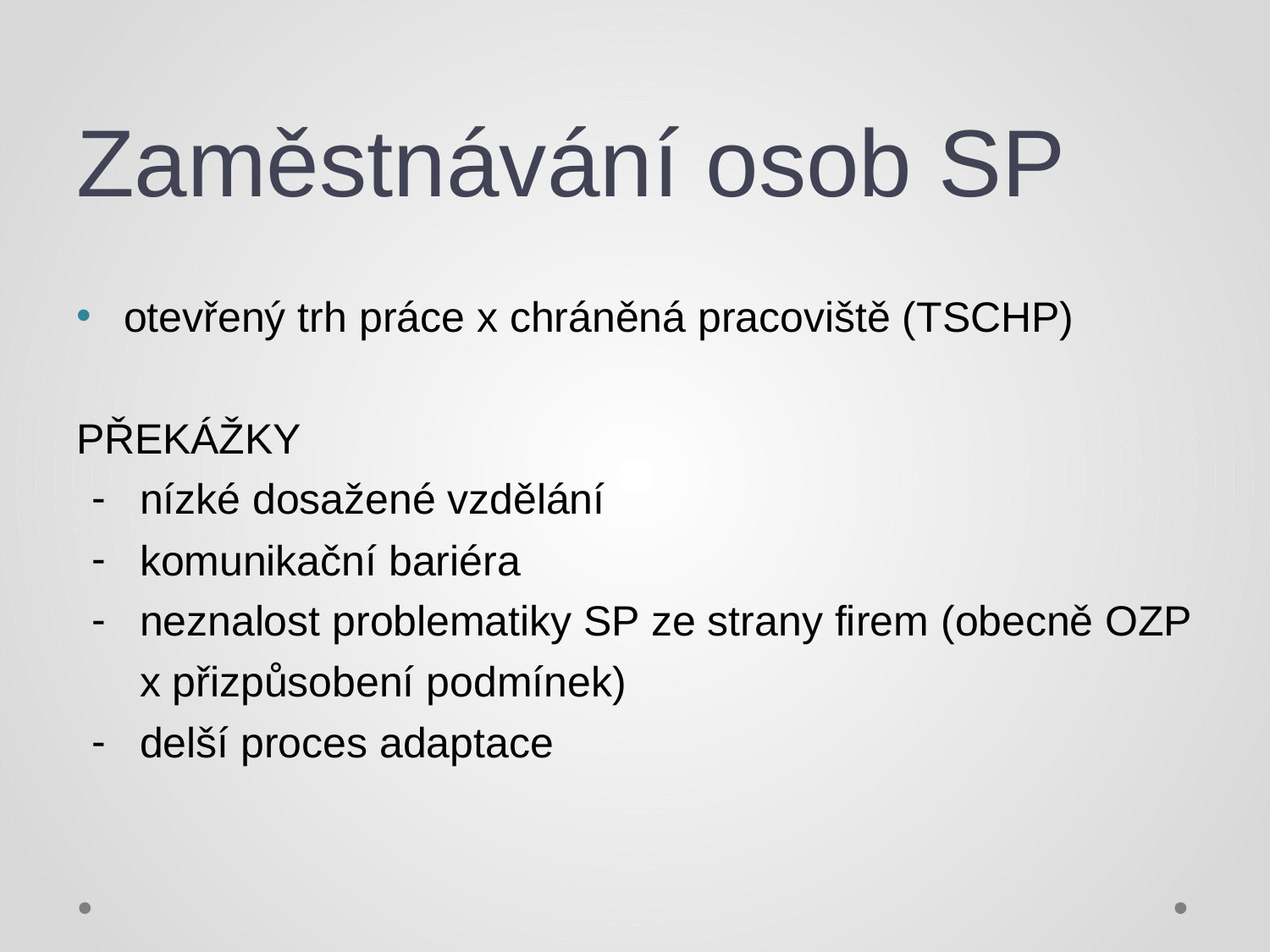

# Zaměstnávání osob SP

otevřený trh práce x chráněná pracoviště (TSCHP)

PŘEKÁŽKY
nízké dosažené vzdělání
komunikační bariéra
neznalost problematiky SP ze strany firem (obecně OZP x přizpůsobení podmínek)
delší proces adaptace